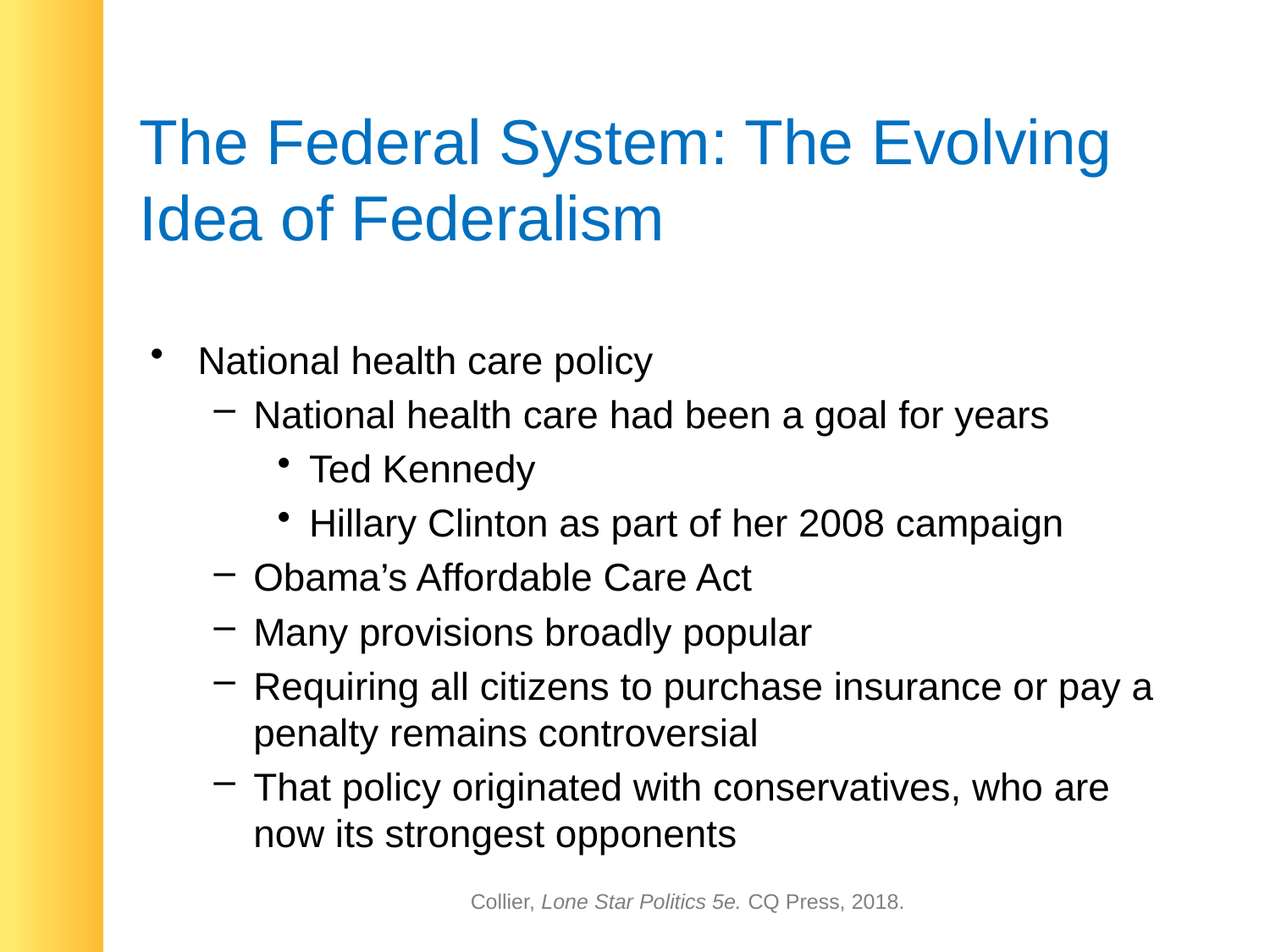

# The Federal System: The Evolving Idea of Federalism
National health care policy
National health care had been a goal for years
Ted Kennedy
Hillary Clinton as part of her 2008 campaign
Obama’s Affordable Care Act
Many provisions broadly popular
Requiring all citizens to purchase insurance or pay a penalty remains controversial
That policy originated with conservatives, who are now its strongest opponents
Collier, Lone Star Politics 5e. CQ Press, 2018.